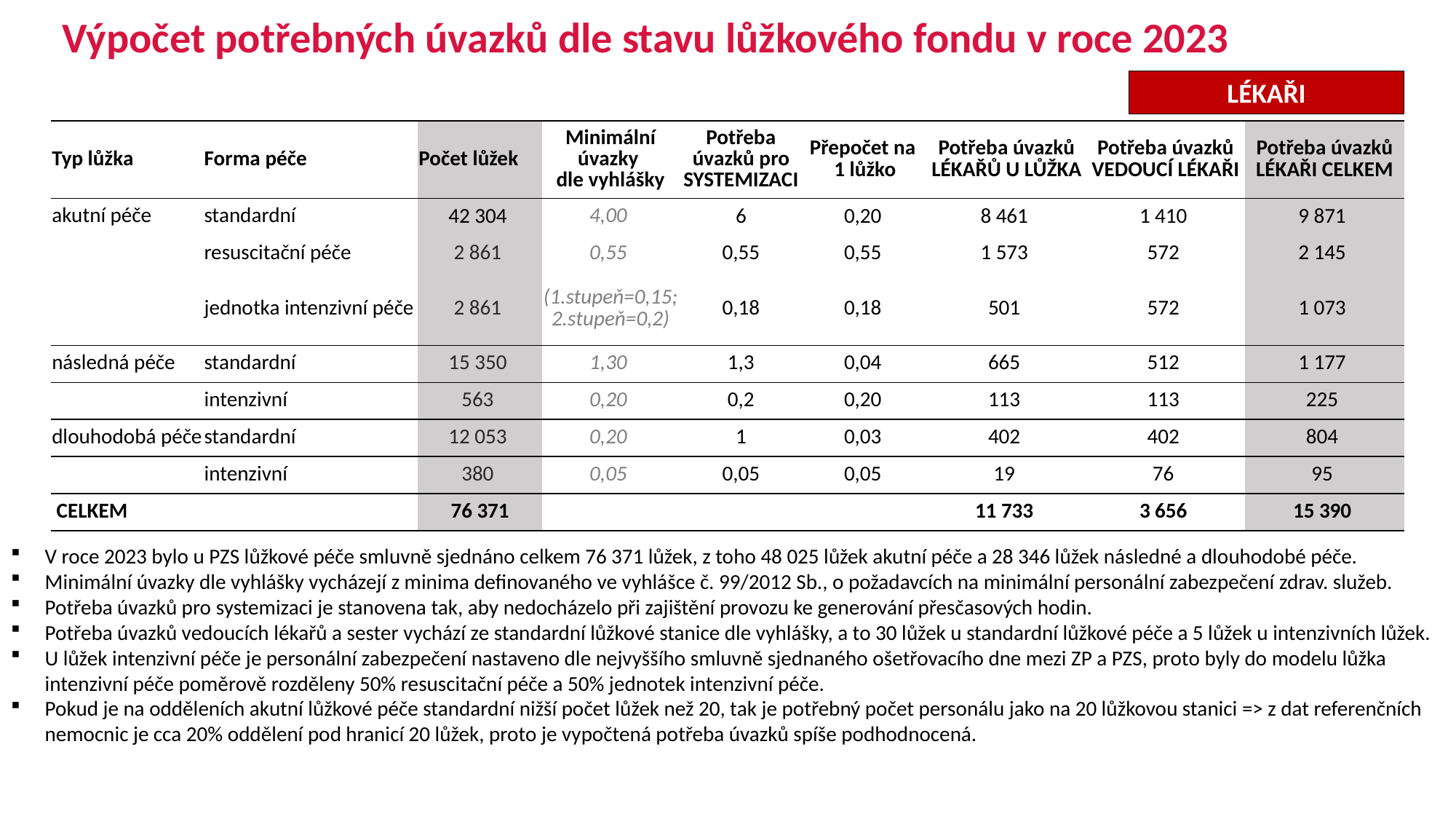

# Výpočet potřebných úvazků dle stavu lůžkového fondu v roce 2023
LÉKAŘI
| Typ lůžka | Forma péče | Počet lůžek | Minimální úvazky dle vyhlášky | Potřeba úvazků pro SYSTEMIZACI | Přepočet na 1 lůžko | Potřeba úvazků LÉKAŘŮ U LŮŽKA | Potřeba úvazků VEDOUCÍ LÉKAŘI | Potřeba úvazků LÉKAŘI CELKEM |
| --- | --- | --- | --- | --- | --- | --- | --- | --- |
| akutní péče | standardní | 42 304 | 4,00 | 6 | 0,20 | 8 461 | 1 410 | 9 871 |
|  | resuscitační péče | 2 861 | 0,55 | 0,55 | 0,55 | 1 573 | 572 | 2 145 |
|  | jednotka intenzivní péče | 2 861 | (1.stupeň=0,15; 2.stupeň=0,2) | 0,18 | 0,18 | 501 | 572 | 1 073 |
| následná péče | standardní | 15 350 | 1,30 | 1,3 | 0,04 | 665 | 512 | 1 177 |
|  | intenzivní | 563 | 0,20 | 0,2 | 0,20 | 113 | 113 | 225 |
| dlouhodobá péče | standardní | 12 053 | 0,20 | 1 | 0,03 | 402 | 402 | 804 |
|  | intenzivní | 380 | 0,05 | 0,05 | 0,05 | 19 | 76 | 95 |
| CELKEM |  | 76 371 |  |  |  | 11 733 | 3 656 | 15 390 |
V roce 2023 bylo u PZS lůžkové péče smluvně sjednáno celkem 76 371 lůžek, z toho 48 025 lůžek akutní péče a 28 346 lůžek následné a dlouhodobé péče.
Minimální úvazky dle vyhlášky vycházejí z minima definovaného ve vyhlášce č. 99/2012 Sb., o požadavcích na minimální personální zabezpečení zdrav. služeb.
Potřeba úvazků pro systemizaci je stanovena tak, aby nedocházelo při zajištění provozu ke generování přesčasových hodin.
Potřeba úvazků vedoucích lékařů a sester vychází ze standardní lůžkové stanice dle vyhlášky, a to 30 lůžek u standardní lůžkové péče a 5 lůžek u intenzivních lůžek.
U lůžek intenzivní péče je personální zabezpečení nastaveno dle nejvyššího smluvně sjednaného ošetřovacího dne mezi ZP a PZS, proto byly do modelu lůžka intenzivní péče poměrově rozděleny 50% resuscitační péče a 50% jednotek intenzivní péče.
Pokud je na odděleních akutní lůžkové péče standardní nižší počet lůžek než 20, tak je potřebný počet personálu jako na 20 lůžkovou stanici => z dat referenčních nemocnic je cca 20% oddělení pod hranicí 20 lůžek, proto je vypočtená potřeba úvazků spíše podhodnocená.